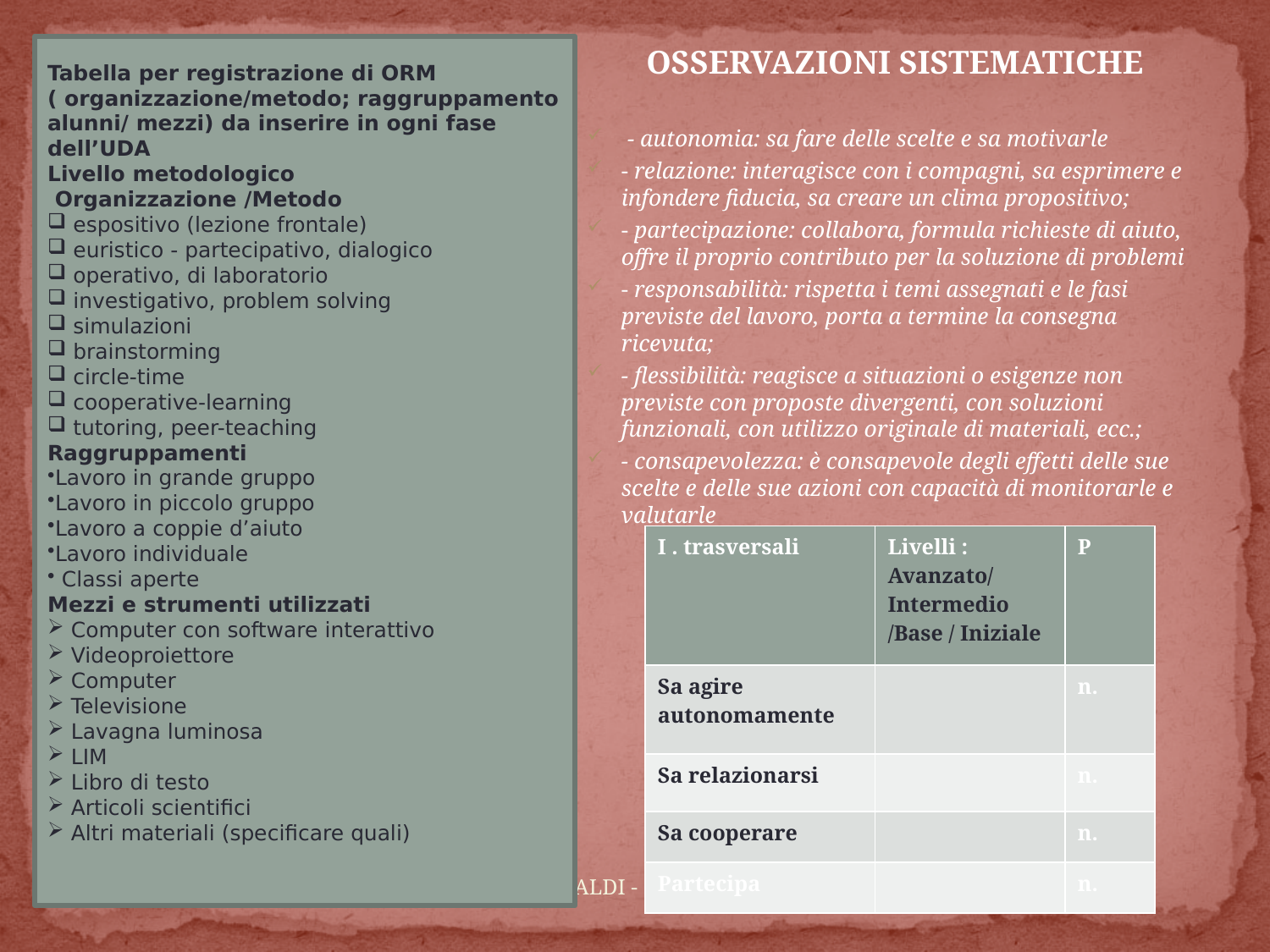

Tabella per registrazione di ORM ( organizzazione/metodo; raggruppamento alunni/ mezzi) da inserire in ogni fase dell’UDA
Livello metodologico
 Organizzazione /Metodo
 espositivo (lezione frontale)
 euristico - partecipativo, dialogico
 operativo, di laboratorio
 investigativo, problem solving
 simulazioni
 brainstorming
 circle-time
 cooperative-learning
 tutoring, peer-teaching
Raggruppamenti
Lavoro in grande gruppo
Lavoro in piccolo gruppo
Lavoro a coppie d’aiuto
Lavoro individuale
 Classi aperte
Mezzi e strumenti utilizzati
 Computer con software interattivo
 Videoproiettore
 Computer
 Televisione
 Lavagna luminosa
 LIM
 Libro di testo
 Articoli scientifici
 Altri materiali (specificare quali)

OSSERVAZIONI SISTEMATICHE

 - autonomia: sa fare delle scelte e sa motivarle
- relazione: interagisce con i compagni, sa esprimere e infondere fiducia, sa creare un clima propositivo;
- partecipazione: collabora, formula richieste di aiuto, offre il proprio contributo per la soluzione di problemi
- responsabilità: rispetta i temi assegnati e le fasi previste del lavoro, porta a termine la consegna ricevuta;
- flessibilità: reagisce a situazioni o esigenze non previste con proposte divergenti, con soluzioni funzionali, con utilizzo originale di materiali, ecc.;
- consapevolezza: è consapevole degli effetti delle sue scelte e delle sue azioni con capacità di monitorarle e valutarle

| I . trasversali | Livelli : Avanzato/ Intermedio /Base / Iniziale | P |
| --- | --- | --- |
| Sa agire autonomamente |  | n. |
| Sa relazionarsi |  | n. |
| Sa cooperare |  | n. |
| Partecipa |  | n. |
A.BALDI - G. CIPOLLARI